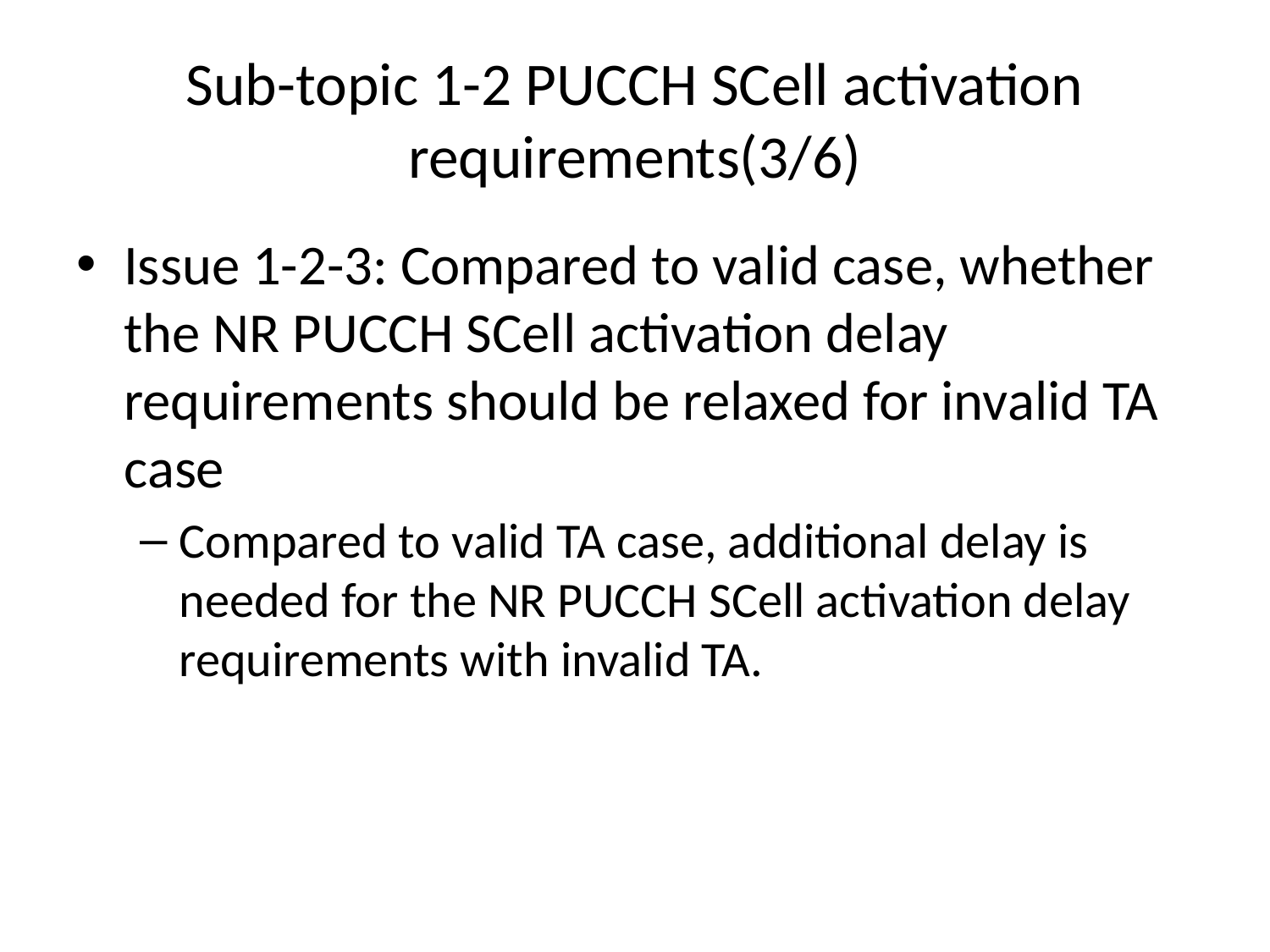

# Sub-topic 1-2 PUCCH SCell activation requirements(3/6)
Issue 1-2-3: Compared to valid case, whether the NR PUCCH SCell activation delay requirements should be relaxed for invalid TA case
Compared to valid TA case, additional delay is needed for the NR PUCCH SCell activation delay requirements with invalid TA.